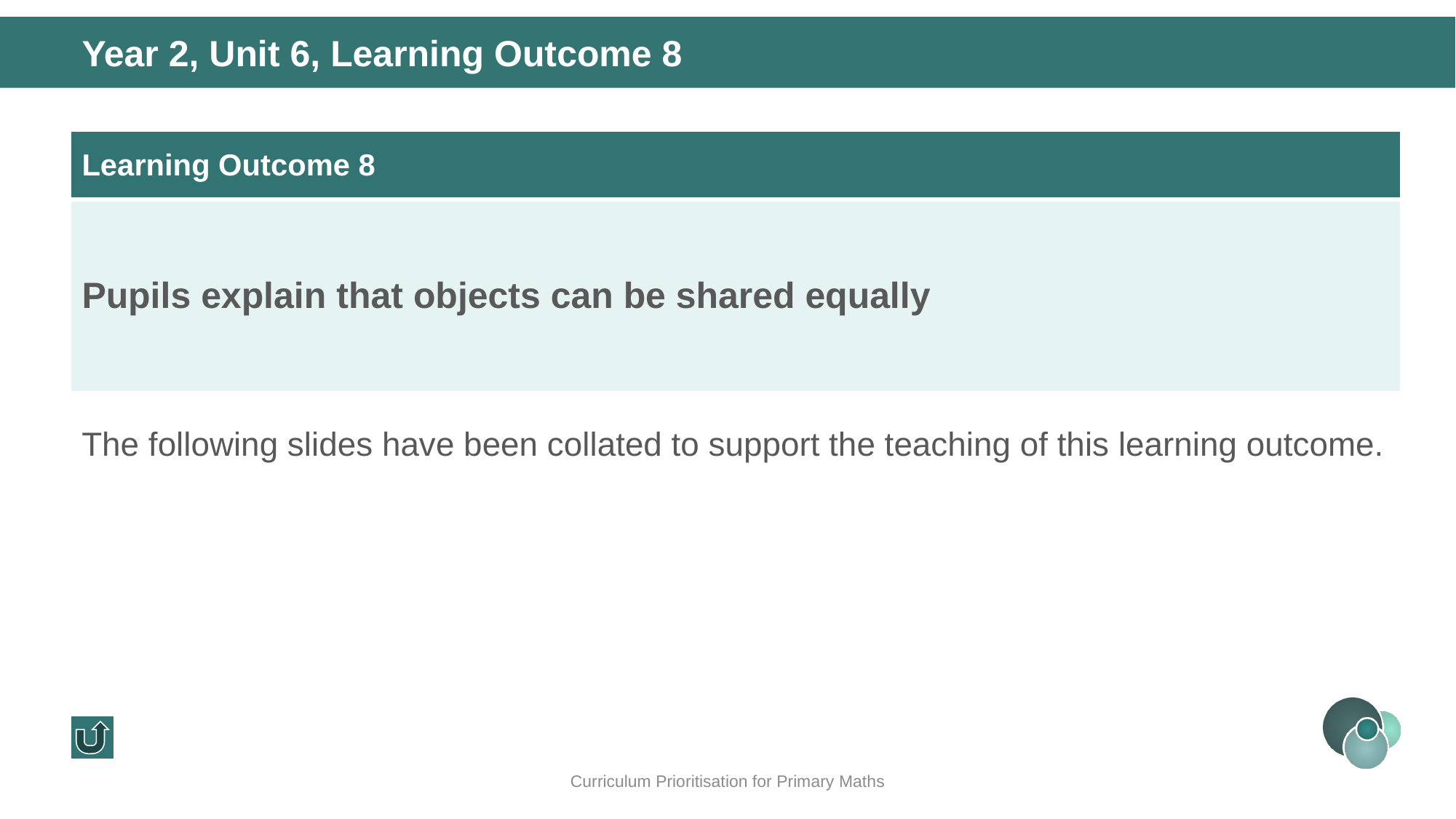

Year 2, Unit 6, Learning Outcome 8
| Learning Outcome 8 |
| --- |
| Pupils explain that objects can be shared equally |
The following slides have been collated to support the teaching of this learning outcome.

Curriculum Prioritisation for Primary Maths